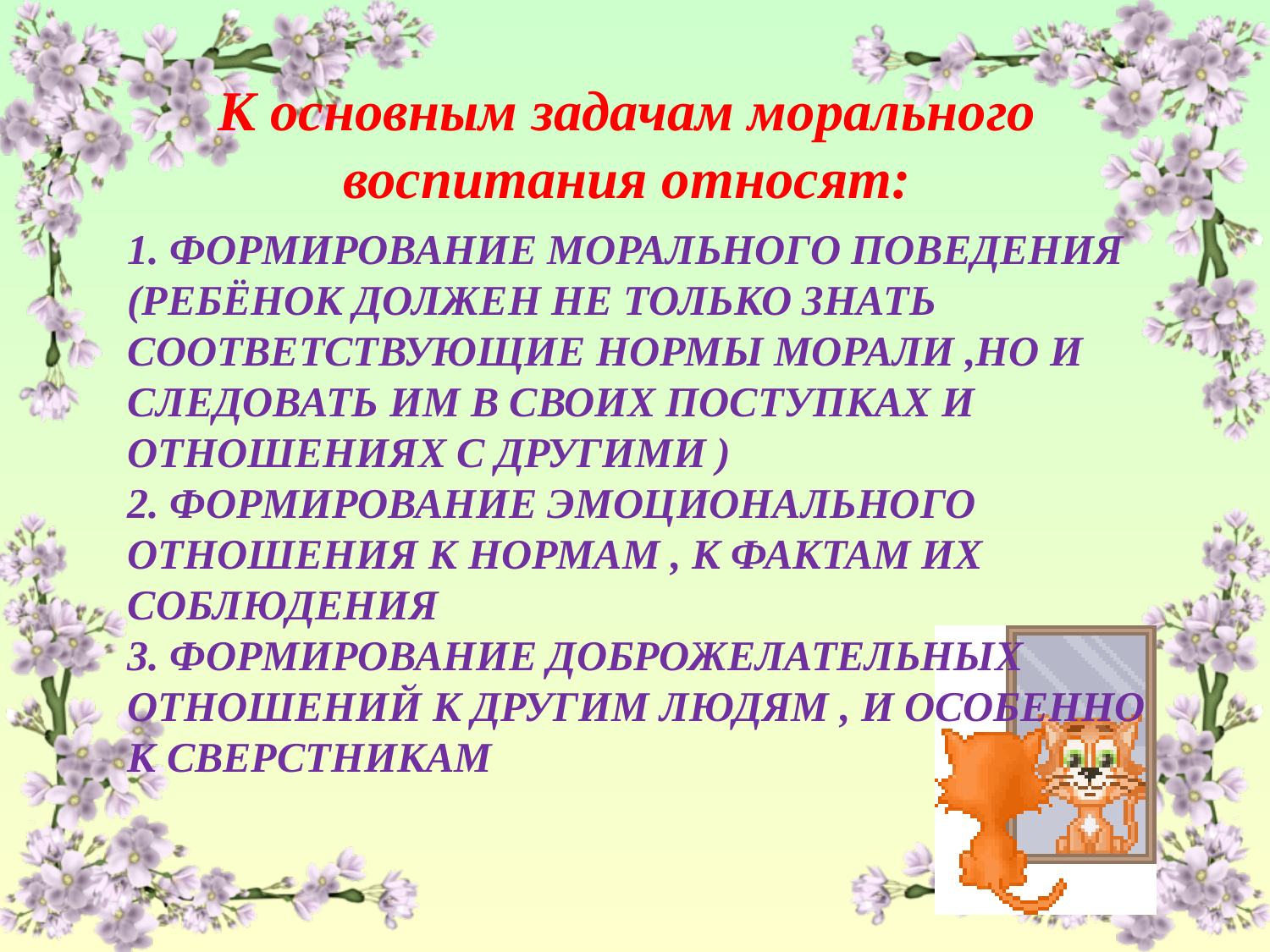

К основным задачам морального воспитания относят:
# 1. Формирование морального поведения (ребёнок должен не только знать соответствующие нормы морали ,но и следовать им в своих поступках и отношениях с другими ) 2. Формирование эмоционального отношения к нормам , к фактам их соблюдения 3. Формирование доброжелательных отношений к другим людям , и особенно к сверстникам